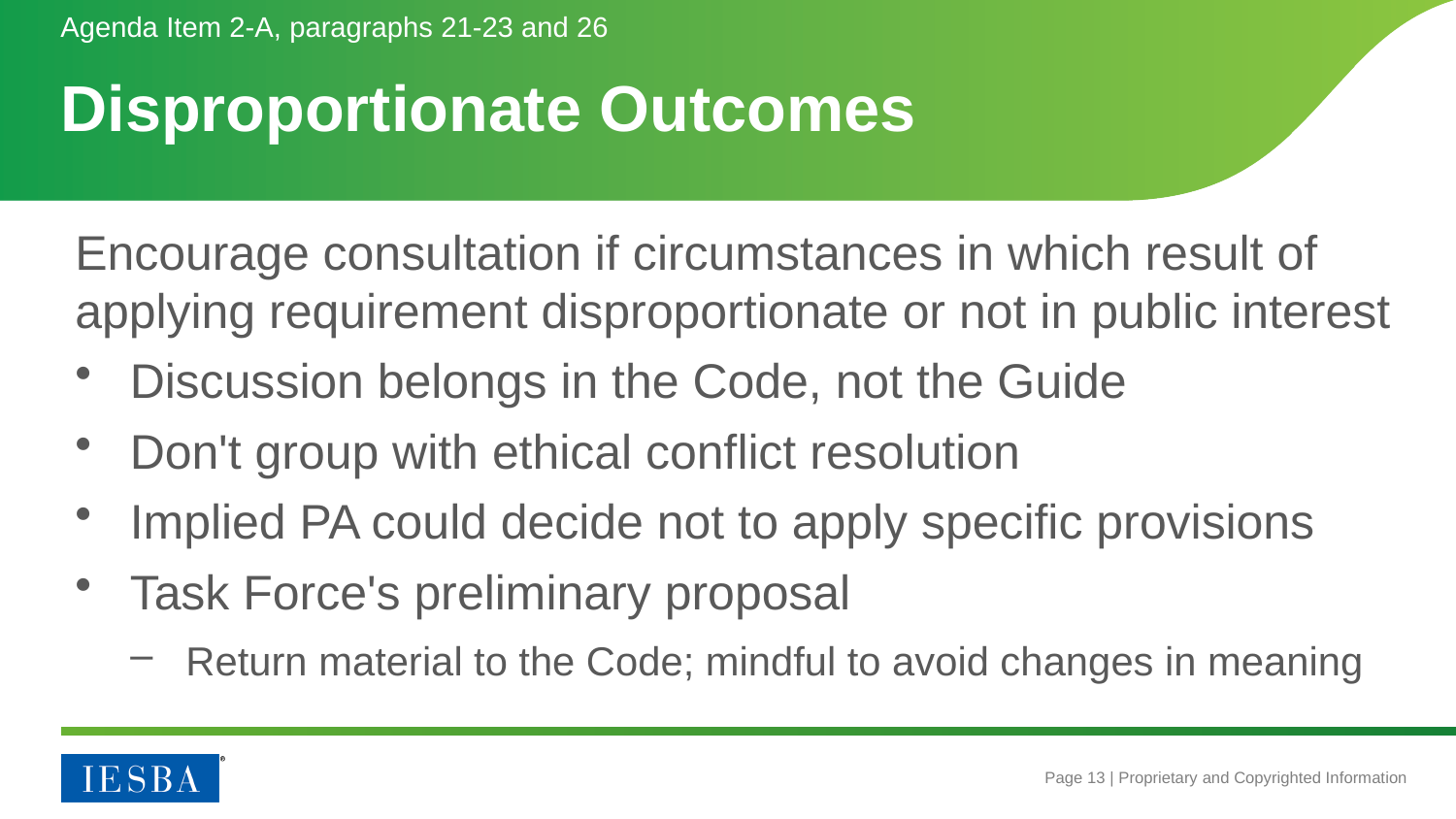

Agenda Item 2-A, paragraphs 21-23 and 26
# Disproportionate Outcomes
Encourage consultation if circumstances in which result of applying requirement disproportionate or not in public interest
Discussion belongs in the Code, not the Guide
Don't group with ethical conflict resolution
Implied PA could decide not to apply specific provisions
Task Force's preliminary proposal
Return material to the Code; mindful to avoid changes in meaning